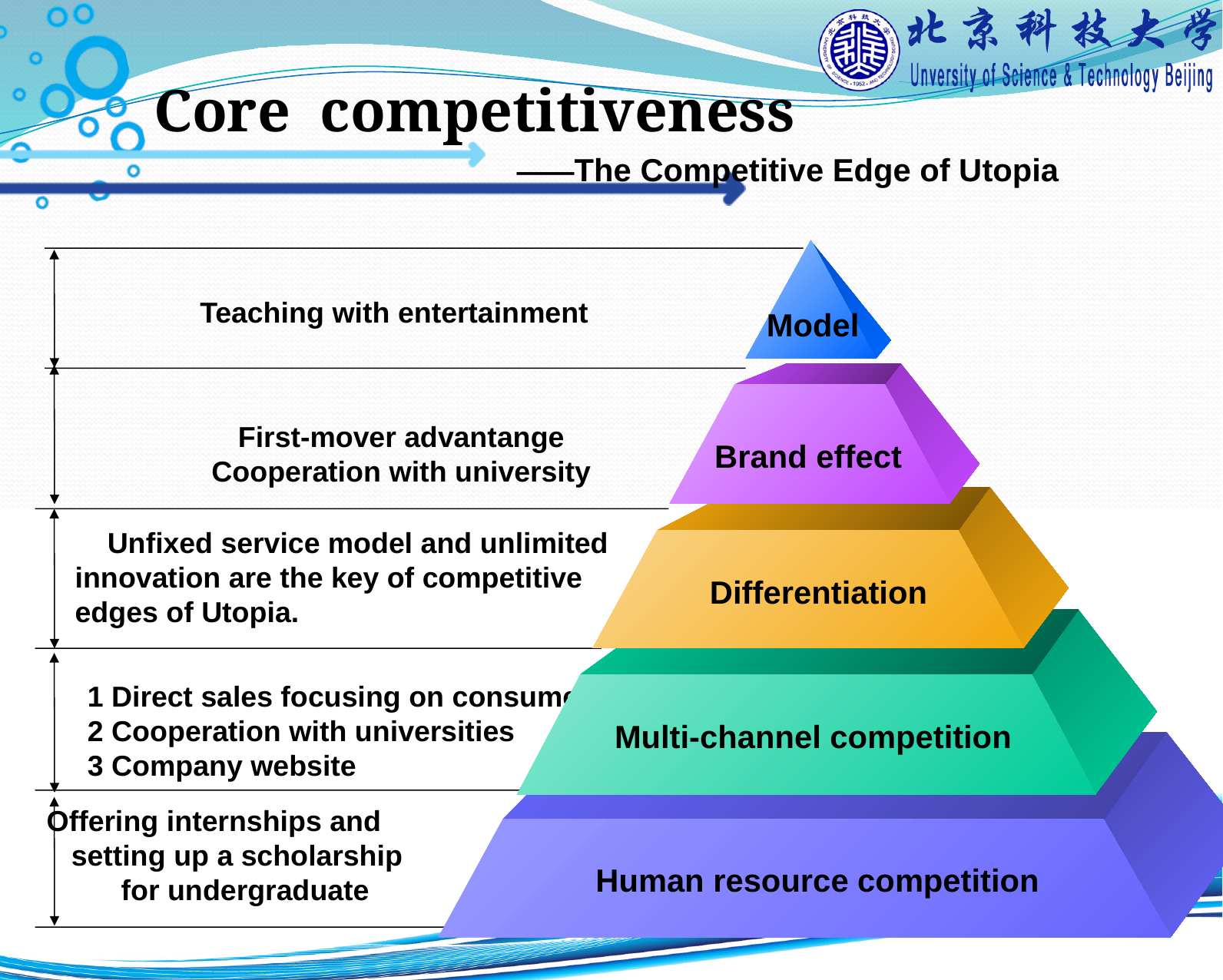

# Core  competitiveness
——The Competitive Edge of Utopia

Model

Teaching with entertainment

Brand effect

First-mover advantange
Cooperation with university

Differentiation

    Unfixed service model and unlimited innovation are the key of competitive edges of Utopia.

Multi-channel competition

1 Direct sales focusing on consumers
2 Cooperation with universities
3 Company website

Human resource competition

    Offering internships and
setting up a scholarship
 for undergraduate